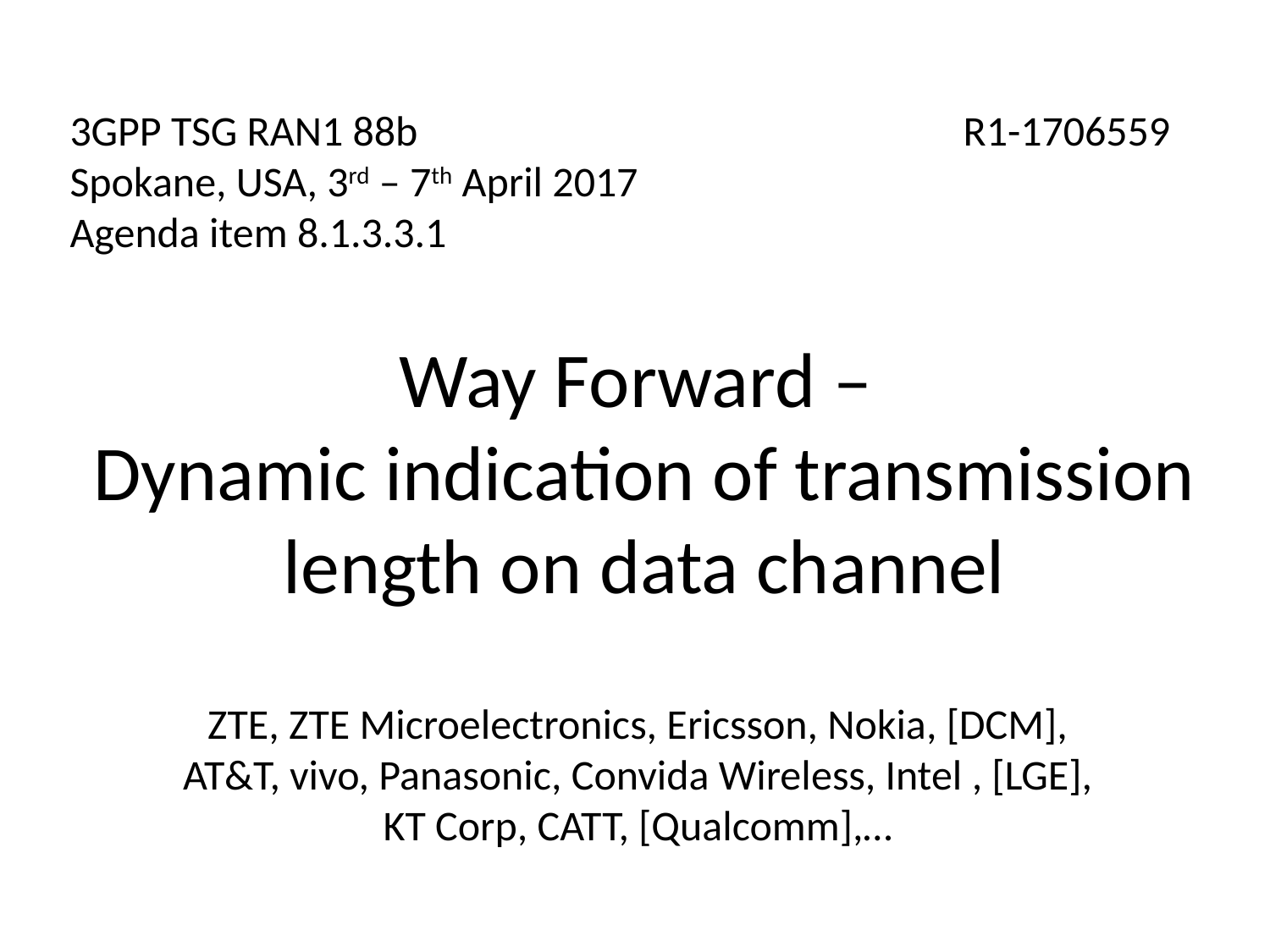

3GPP TSG RAN1 88b
Spokane, USA, 3rd – 7th April 2017
Agenda item 8.1.3.3.1
R1-1706559
Way Forward –
Dynamic indication of transmission length on data channel
ZTE, ZTE Microelectronics, Ericsson, Nokia, [DCM], AT&T, vivo, Panasonic, Convida Wireless, Intel , [LGE], KT Corp, CATT, [Qualcomm],…